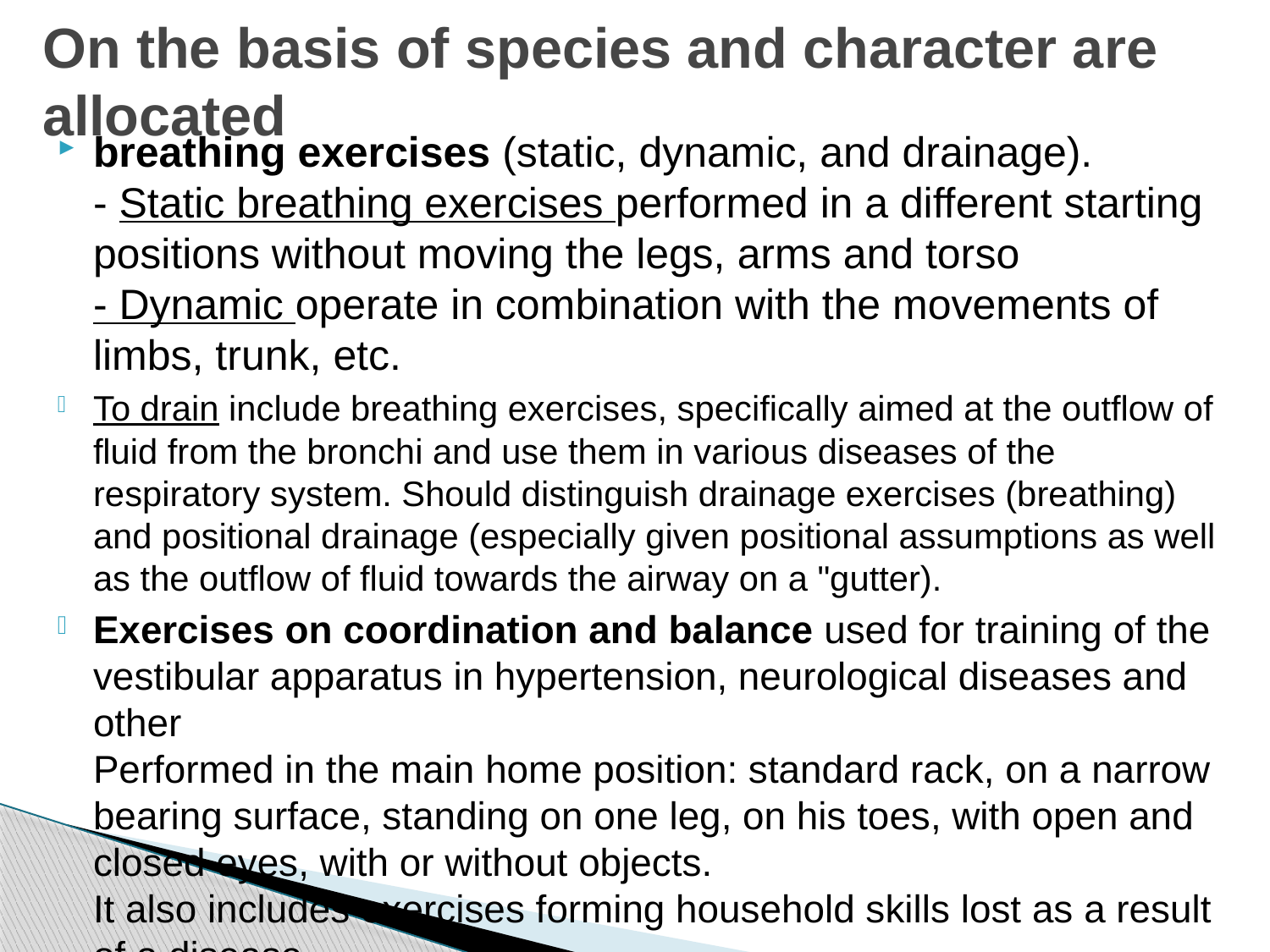

# On the basis of species and character are allocated
breathing exercises (static, dynamic, and drainage).
- Static breathing exercises performed in a different starting positions without moving the legs, arms and torso
- Dynamic operate in combination with the movements of limbs, trunk, etc.
To drain include breathing exercises, specifically aimed at the outflow of fluid from the bronchi and use them in various diseases of the respiratory system. Should distinguish drainage exercises (breathing) and positional drainage (especially given positional assumptions as well as the outflow of fluid towards the airway on a "gutter).
Exercises on coordination and balance used for training of the vestibular apparatus in hypertension, neurological diseases and other
Performed in the main home position: standard rack, on a narrow bearing surface, standing on one leg, on his toes, with open and closed eyes, with or without objects.
It also includes exercises forming household skills lost as a result of a disease